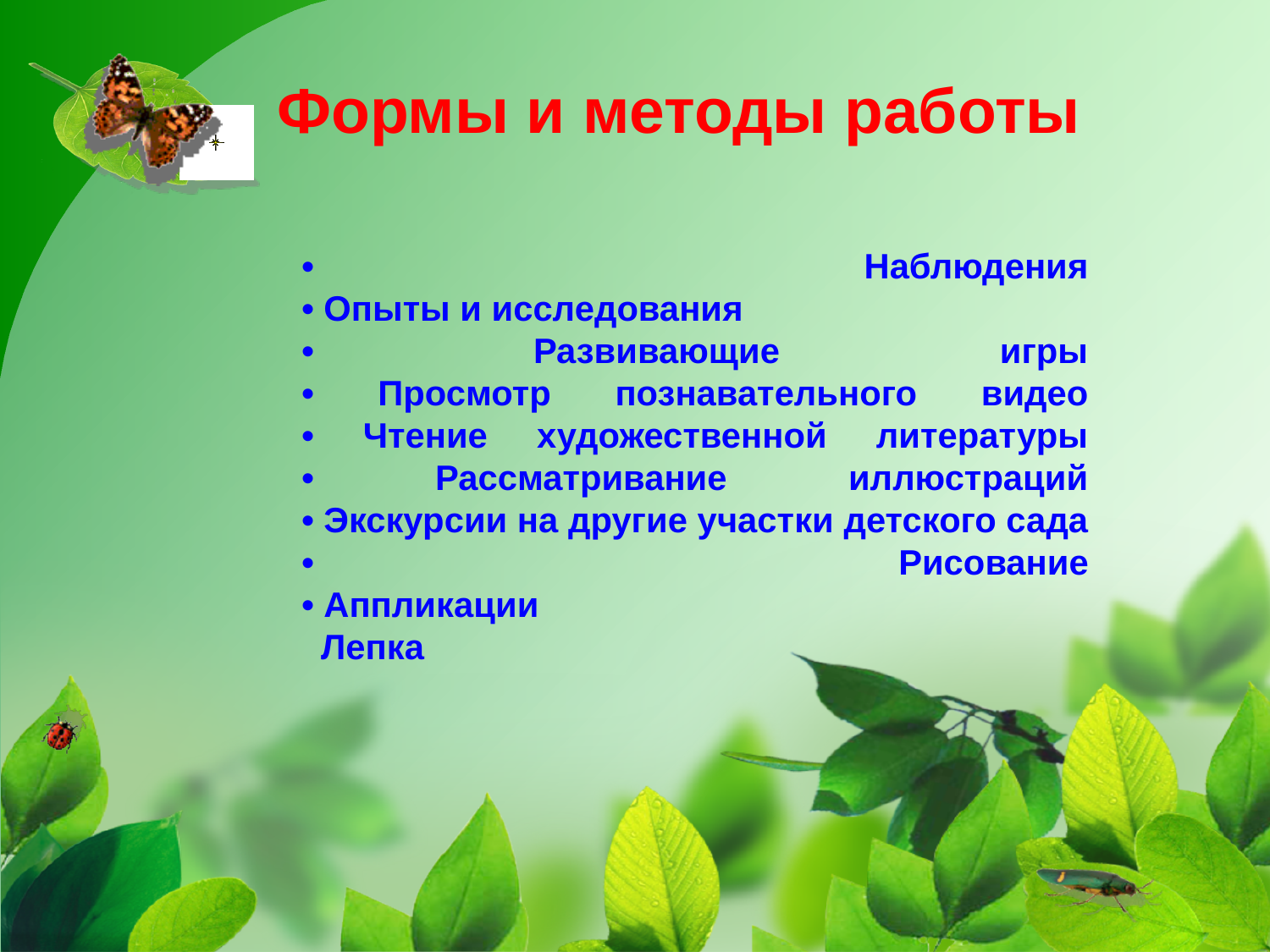

Формы и методы работы
• Наблюдения
• Опыты и исследования
• Развивающие игры
• Просмотр познавательного видео
• Чтение художественной литературы
• Рассматривание иллюстраций
• Экскурсии на другие участки детского сада
• Рисование
• Аппликации
  Лепка